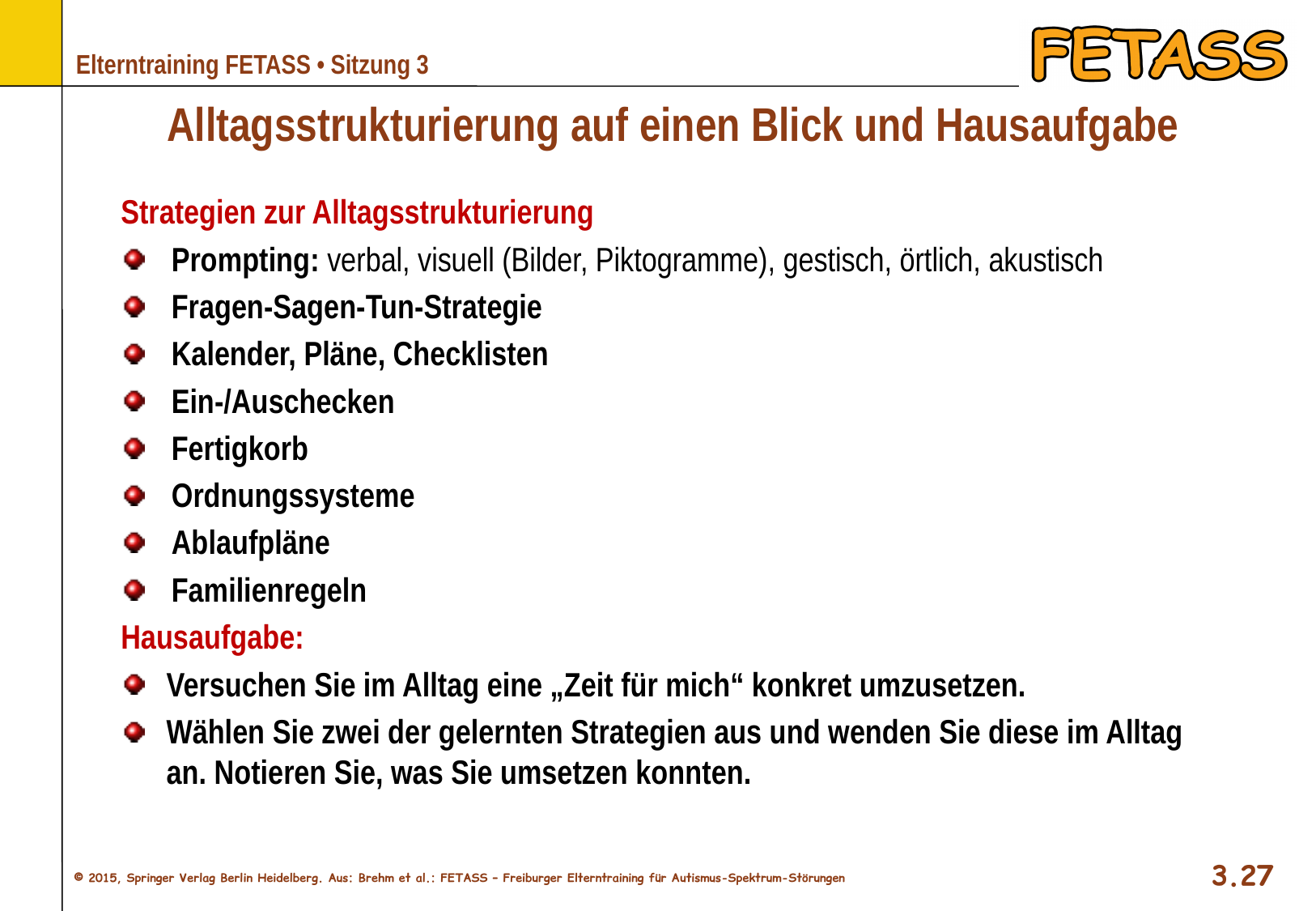

# Alltagsstrukturierung auf einen Blick und Hausaufgabe
Strategien zur Alltagsstrukturierung
Prompting: verbal, visuell (Bilder, Piktogramme), gestisch, örtlich, akustisch
Fragen-Sagen-Tun-Strategie
Kalender, Pläne, Checklisten
Ein-/Auschecken
Fertigkorb
Ordnungssysteme
Ablaufpläne
Familienregeln
Hausaufgabe:
Versuchen Sie im Alltag eine „Zeit für mich“ konkret umzusetzen.
Wählen Sie zwei der gelernten Strategien aus und wenden Sie diese im Alltag an. Notieren Sie, was Sie umsetzen konnten.